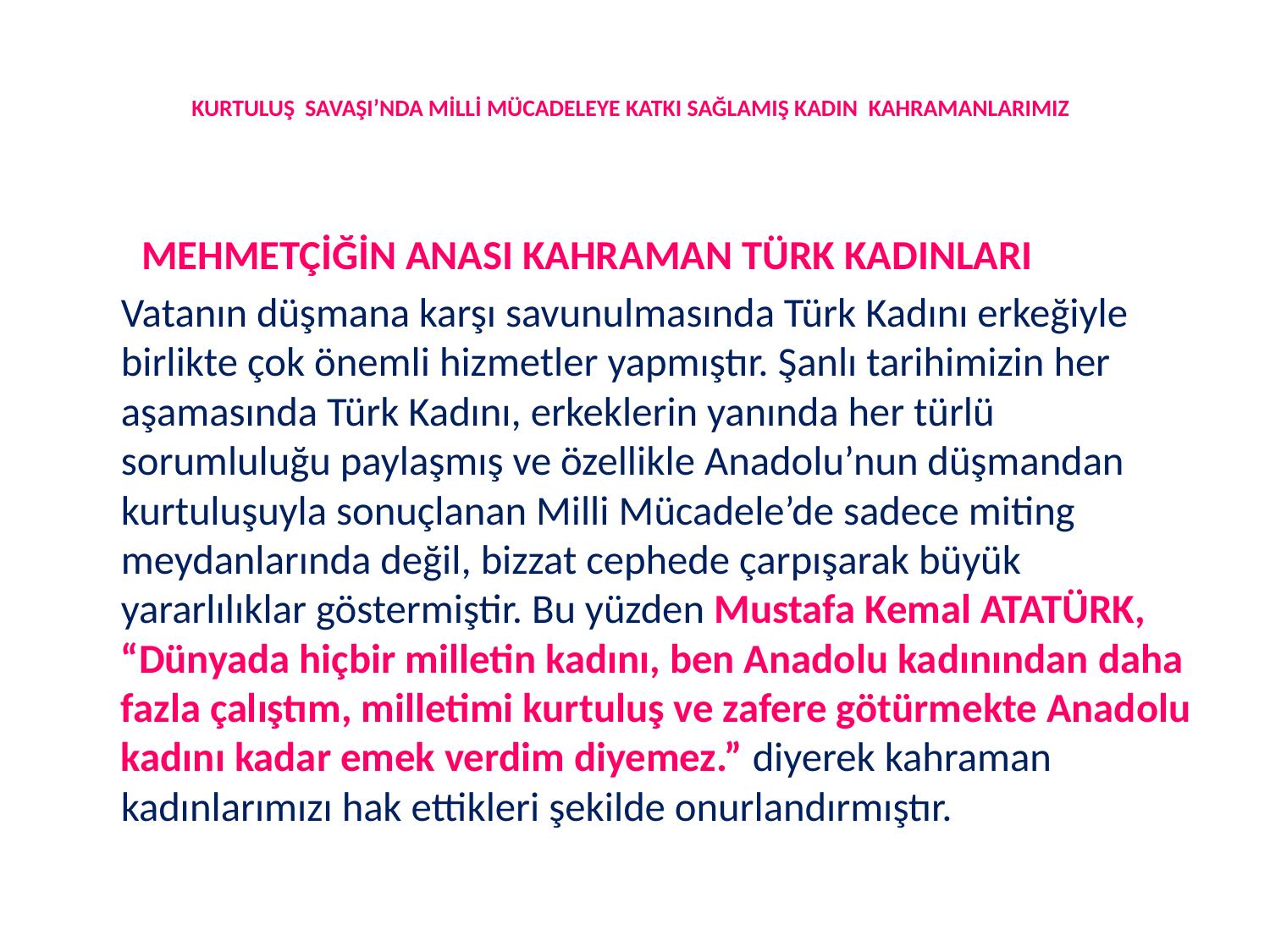

# KURTULUŞ  SAVAŞI’NDA MİLLİ MÜCADELEYE KATKI SAĞLAMIŞ KADIN  KAHRAMANLARIMIZ
       MEHMETÇİĞİN ANASI KAHRAMAN TÜRK KADINLARI
	Vatanın düşmana karşı savunulmasında Türk Kadını erkeğiyle birlikte çok önemli hizmetler yapmıştır. Şanlı tarihimizin her aşamasında Türk Kadını, erkeklerin yanında her türlü sorumluluğu paylaşmış ve özellikle Anadolu’nun düşmandan kurtuluşuyla sonuçlanan Milli Mücadele’de sadece miting meydanlarında değil, bizzat cephede çarpışarak büyük yararlılıklar göstermiştir. Bu yüzden Mustafa Kemal ATATÜRK, “Dünyada hiçbir milletin kadını, ben Anadolu kadınından daha fazla çalıştım, milletimi kurtuluş ve zafere götürmekte Anadolu kadını kadar emek verdim diyemez.” diyerek kahraman kadınlarımızı hak ettikleri şekilde onurlandırmıştır.